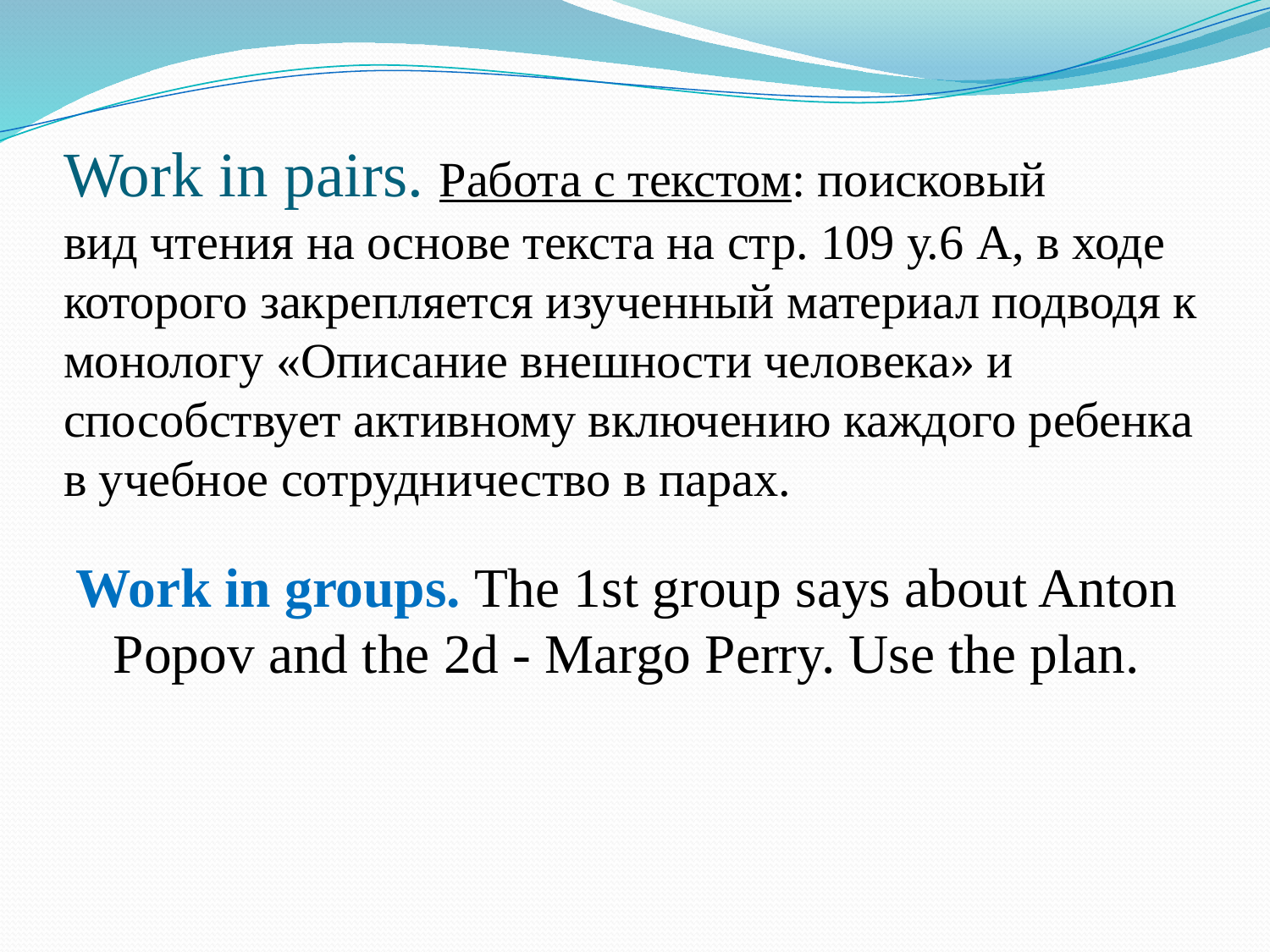

# Work in pairs. Работа с текстом: поисковый вид чтения на основе текста на стр. 109 у.6 А, в ходе которого закрепляется изученный материал подводя к монологу «Описание внешности человека» и способствует активному включению каждого ребенка в учебное сотрудничество в парах.
Work in groups. The 1st group says about Anton Popov and the 2d - Margo Perry. Use the plan.